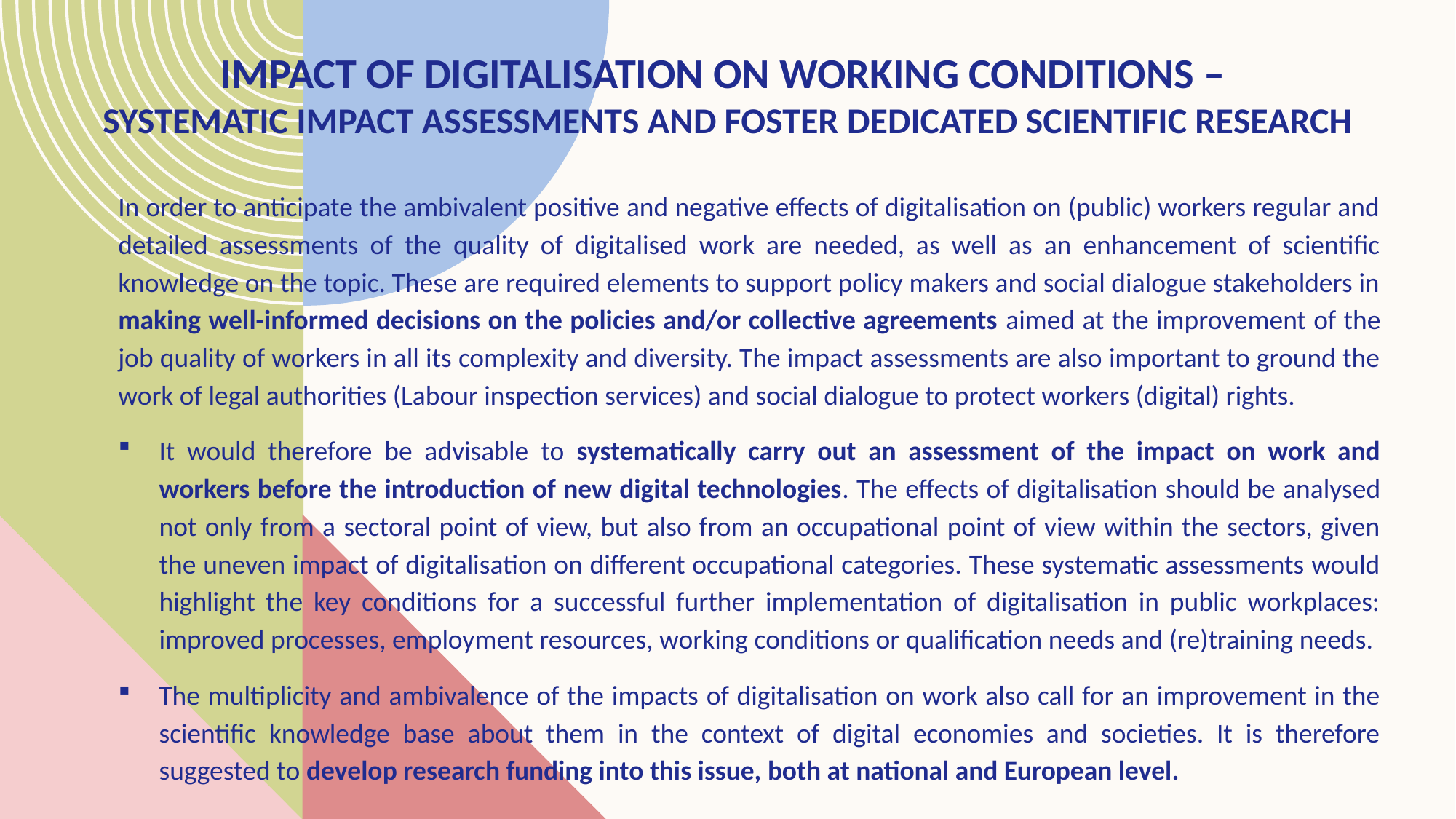

# Impact of digitalisation on working conditions – Systematic impact assessments and foster dedicated scientific research
In order to anticipate the ambivalent positive and negative effects of digitalisation on (public) workers regular and detailed assessments of the quality of digitalised work are needed, as well as an enhancement of scientific knowledge on the topic. These are required elements to support policy makers and social dialogue stakeholders in making well-informed decisions on the policies and/or collective agreements aimed at the improvement of the job quality of workers in all its complexity and diversity. The impact assessments are also important to ground the work of legal authorities (Labour inspection services) and social dialogue to protect workers (digital) rights.
It would therefore be advisable to systematically carry out an assessment of the impact on work and workers before the introduction of new digital technologies. The effects of digitalisation should be analysed not only from a sectoral point of view, but also from an occupational point of view within the sectors, given the uneven impact of digitalisation on different occupational categories. These systematic assessments would highlight the key conditions for a successful further implementation of digitalisation in public workplaces: improved processes, employment resources, working conditions or qualification needs and (re)training needs.
The multiplicity and ambivalence of the impacts of digitalisation on work also call for an improvement in the scientific knowledge base about them in the context of digital economies and societies. It is therefore suggested to develop research funding into this issue, both at national and European level.